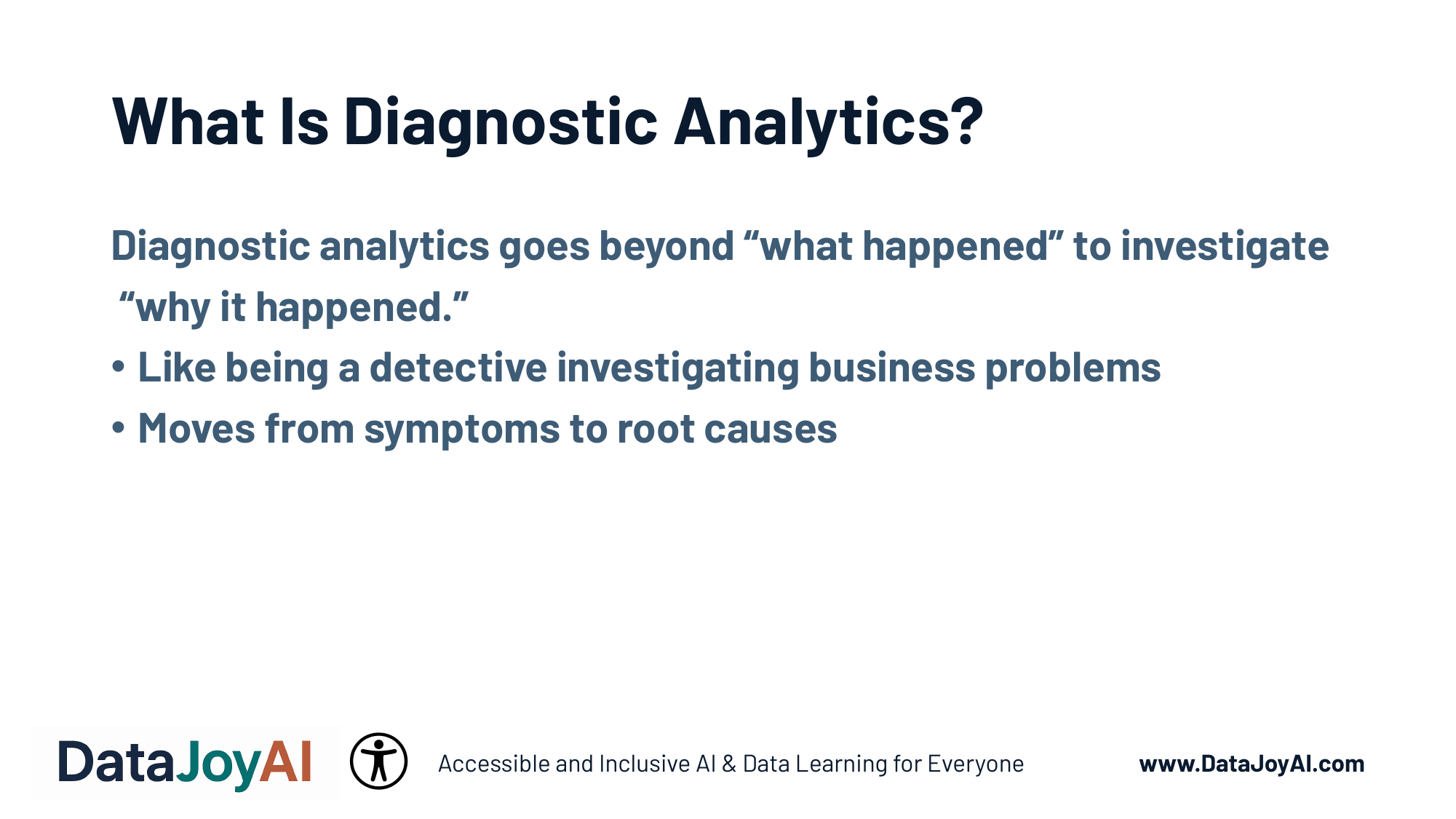

# What Is Diagnostic Analytics?
Diagnostic analytics goes beyond “what happened” to investigate
 “why it happened.”
Like being a detective investigating business problems
Moves from symptoms to root causes